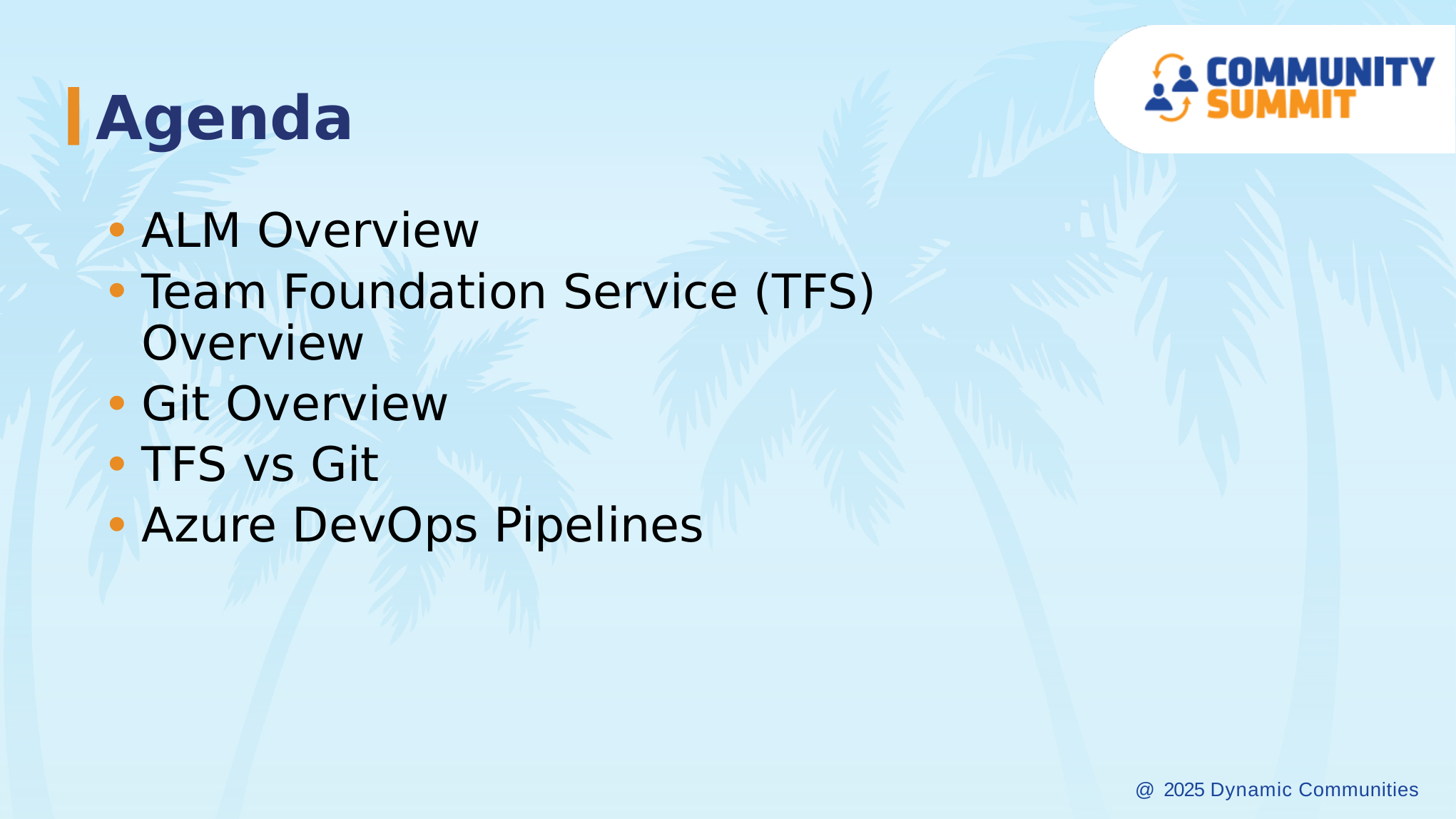

ALM Overview
Team Foundation Service (TFS) Overview
Git Overview
TFS vs Git
Azure DevOps Pipelines